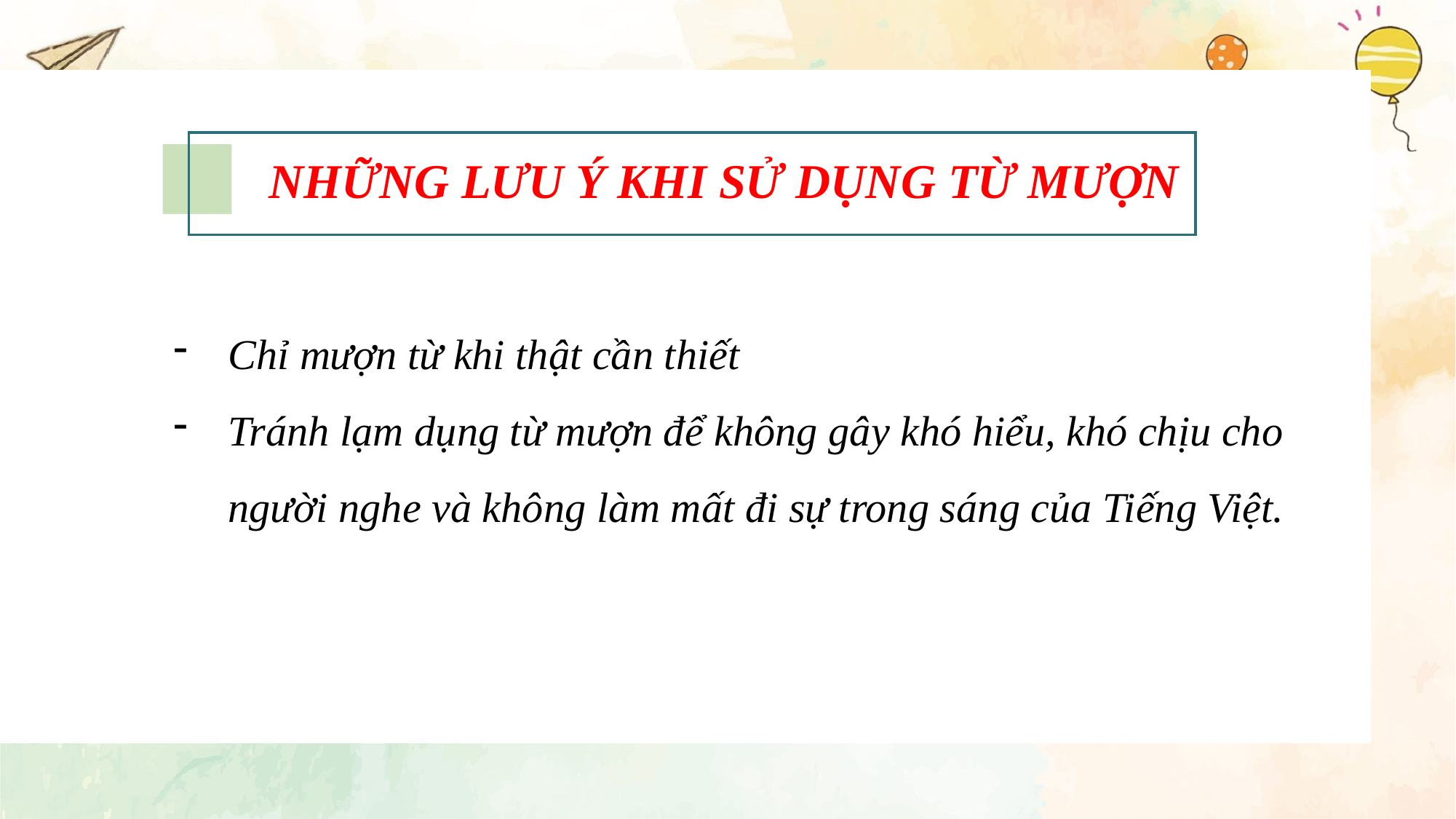

NHỮNG LƯU Ý KHI SỬ DỤNG TỪ MƯỢN
Chỉ mượn từ khi thật cần thiết
Tránh lạm dụng từ mượn để không gây khó hiểu, khó chịu cho người nghe và không làm mất đi sự trong sáng của Tiếng Việt.